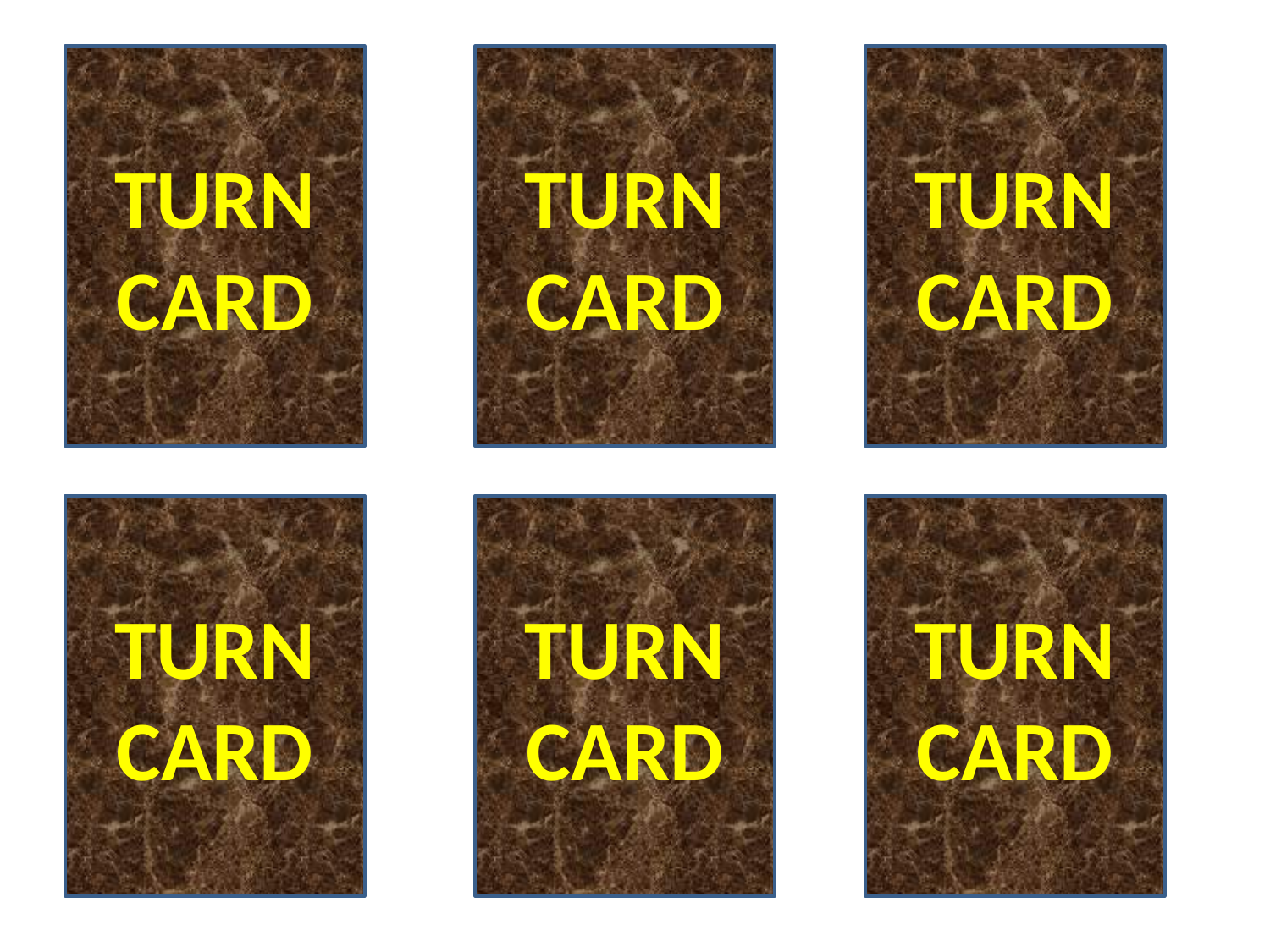

TURN CARD
TURN CARD
TURN CARD
TURN CARD
TURN CARD
TURN CARD